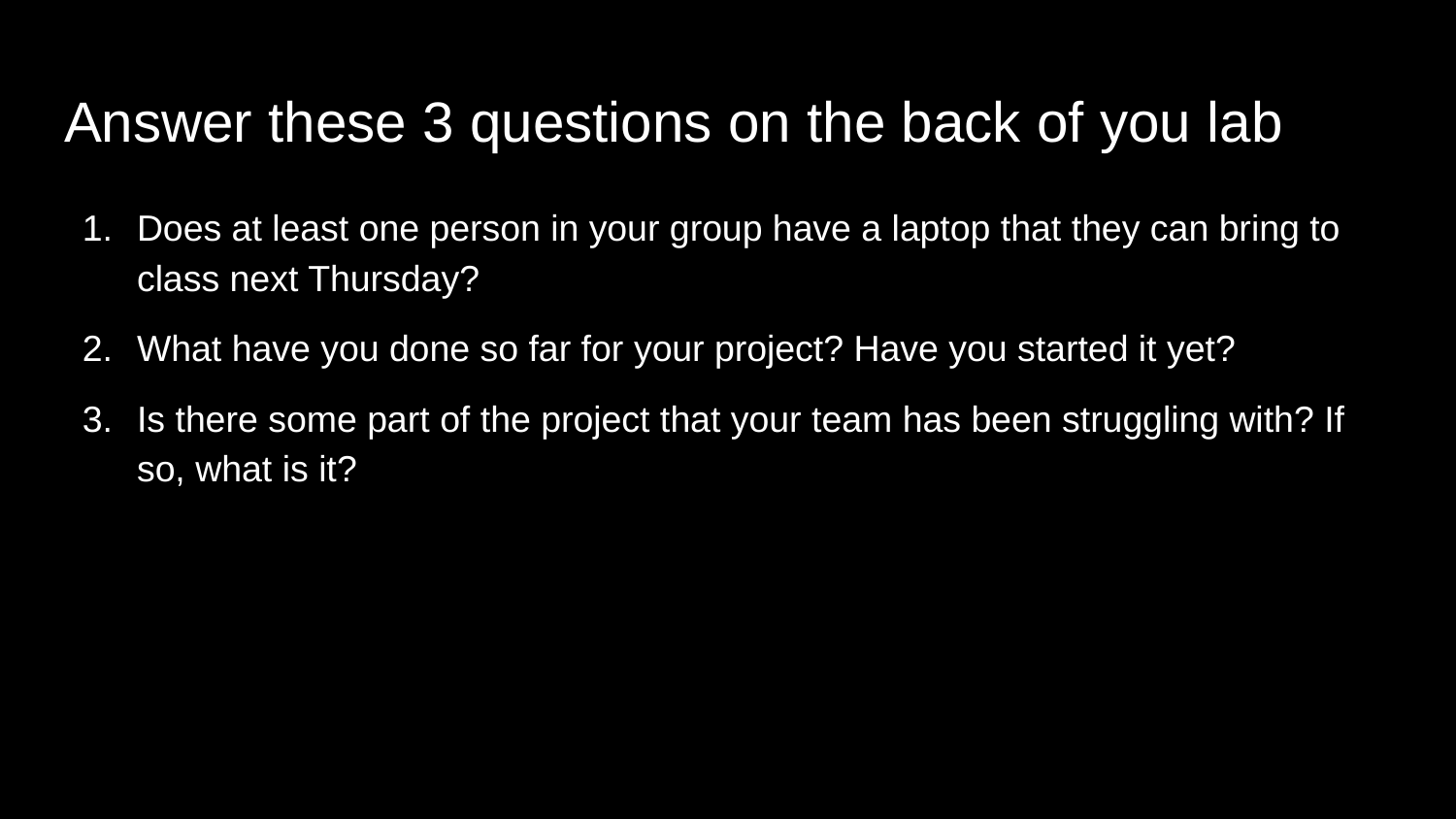

# Answer these 3 questions on the back of you lab
Does at least one person in your group have a laptop that they can bring to class next Thursday?
What have you done so far for your project? Have you started it yet?
Is there some part of the project that your team has been struggling with? If so, what is it?